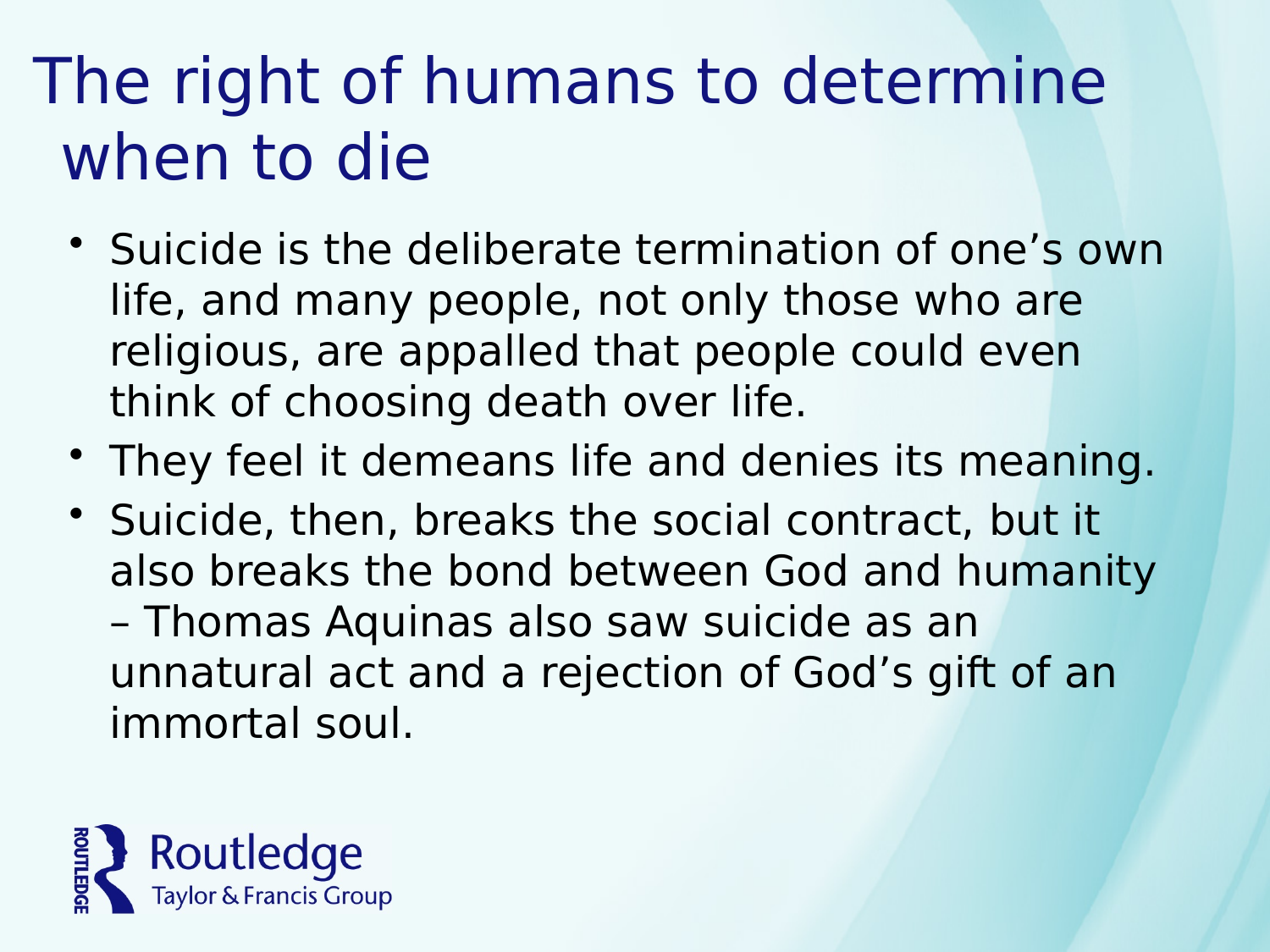

# The right of humans to determine when to die
Suicide is the deliberate termination of one’s own life, and many people, not only those who are religious, are appalled that people could even think of choosing death over life.
They feel it demeans life and denies its meaning.
Suicide, then, breaks the social contract, but it also breaks the bond between God and humanity – Thomas Aquinas also saw suicide as an unnatural act and a rejection of God’s gift of an immortal soul.